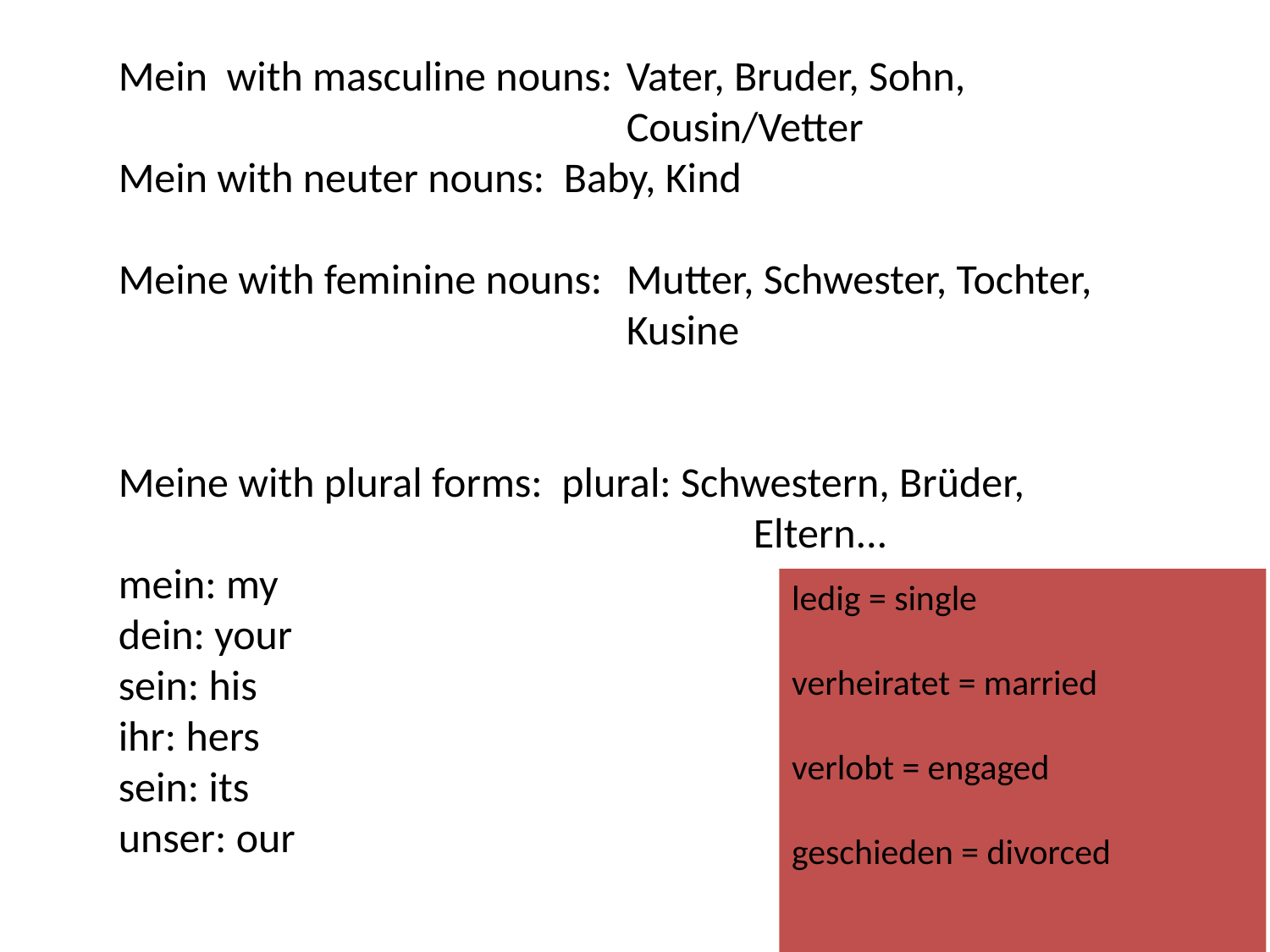

Mein  with masculine nouns:	Vater, Bruder, Sohn, 					Cousin/Vetter
Mein with neuter nouns:  Baby, Kind

Meine with feminine nouns: 	Mutter, Schwester, Tochter,
				Kusine

Meine with plural forms:  plural: Schwestern, Brüder, 					Eltern...
mein: my
dein: your
sein: his
ihr: hers
sein: its
unser: our
ledig = single

verheiratet = married

verlobt = engaged

geschieden = divorced